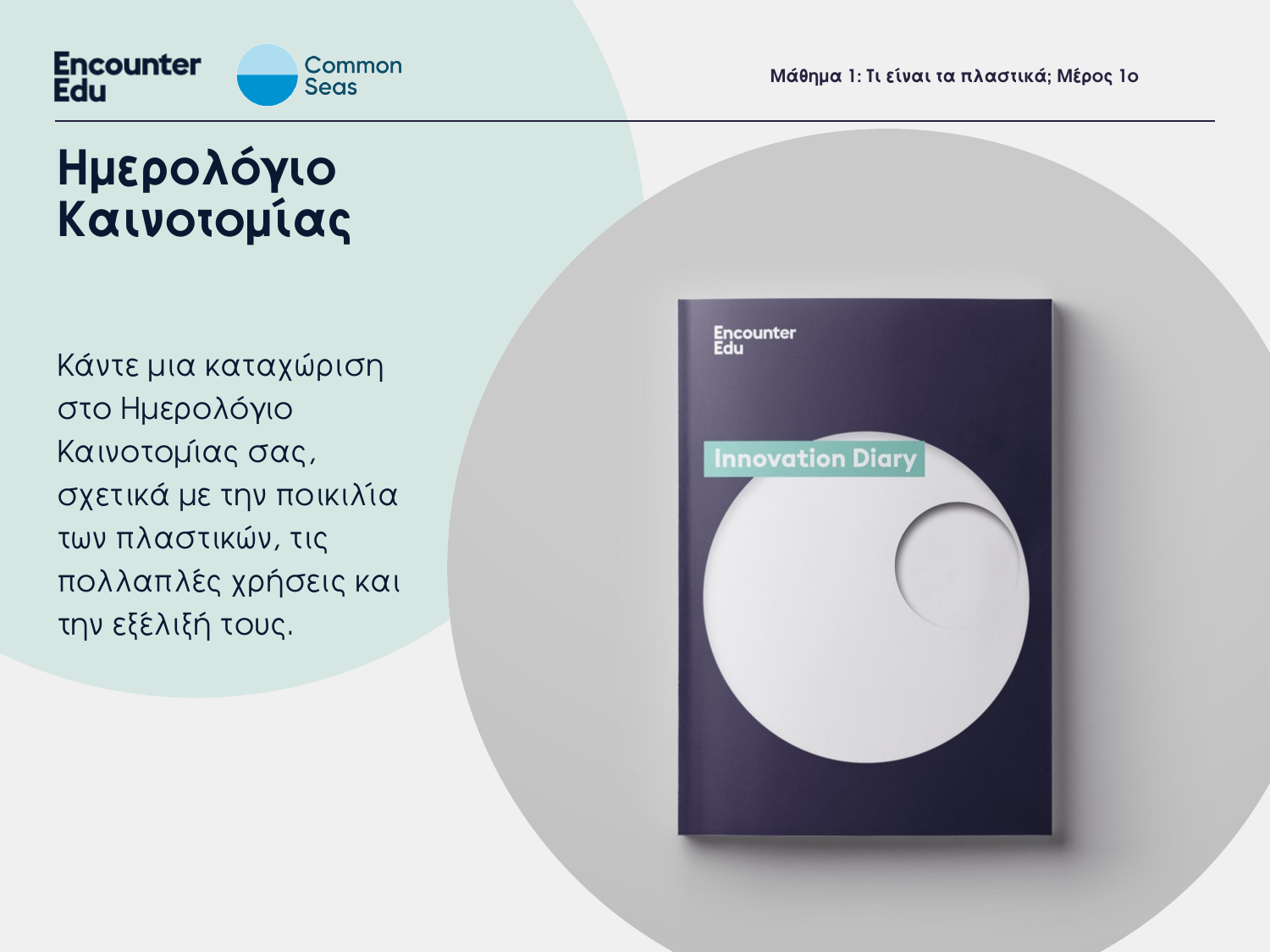

# Μάθημα 1: Τι είναι τα πλαστικά; Μέρος 1ο

Ημερολόγιο Καινοτομίας
Κάντε μια καταχώριση στο Ημερολόγιο Καινοτομίας σας, σχετικά με την ποικιλία των πλαστικών, τις πολλαπλές χρήσεις και την εξέλιξή τους.